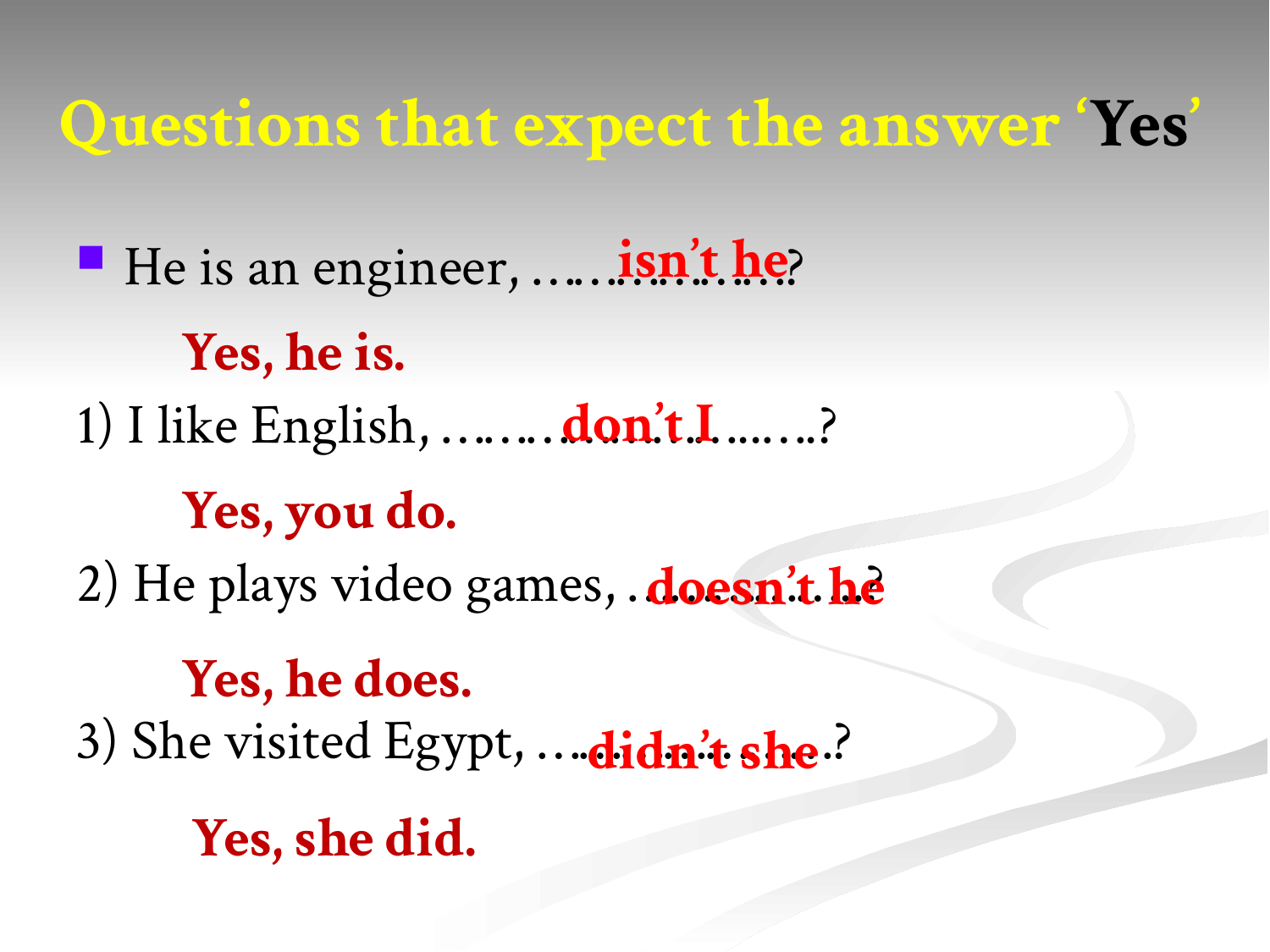

# Questions that expect the answer ‘Yes’
isn’t he
He is an engineer, ………………?

1) I like English, …………………..….?

2) He plays video games, ……………..?

3) She visited Egypt, …………………?
Yes, he is.
don’t I
Yes, you do.
doesn’t he
Yes, he does.
didn’t she
Yes, she did.